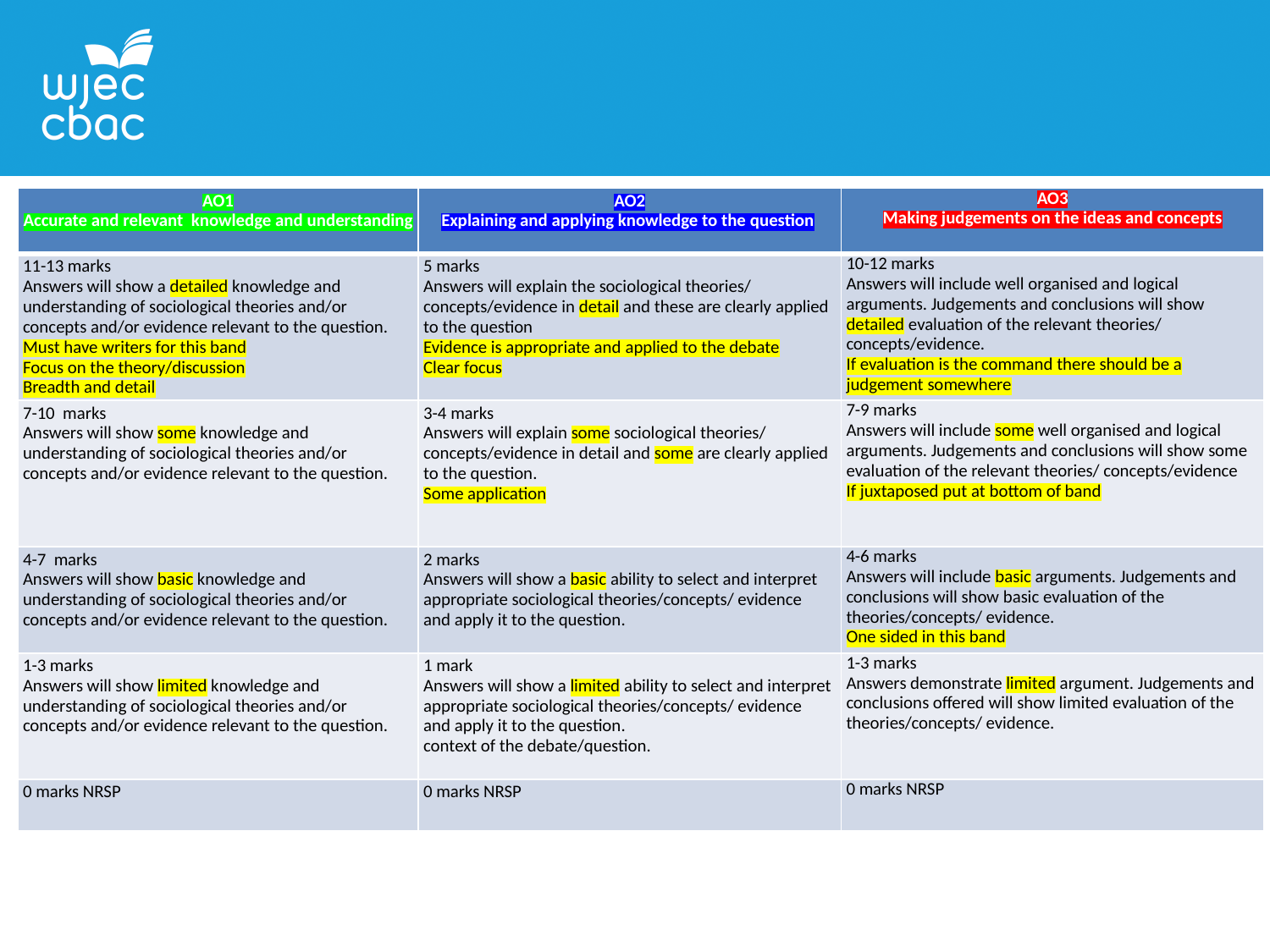

| AO1 Accurate and relevant knowledge and understanding | AO2 Explaining and applying knowledge to the question | AO3 Making judgements on the ideas and concepts |
| --- | --- | --- |
| 11-13 marks Answers will show a detailed knowledge and understanding of sociological theories and/or concepts and/or evidence relevant to the question. Must have writers for this band Focus on the theory/discussion Breadth and detail | 5 marks Answers will explain the sociological theories/ concepts/evidence in detail and these are clearly applied to the question Evidence is appropriate and applied to the debate Clear focus | 10-12 marks Answers will include well organised and logical arguments. Judgements and conclusions will show detailed evaluation of the relevant theories/ concepts/evidence. If evaluation is the command there should be a judgement somewhere |
| 7-10 marks Answers will show some knowledge and understanding of sociological theories and/or concepts and/or evidence relevant to the question. | 3-4 marks Answers will explain some sociological theories/ concepts/evidence in detail and some are clearly applied to the question. Some application | 7-9 marks Answers will include some well organised and logical arguments. Judgements and conclusions will show some evaluation of the relevant theories/ concepts/evidence If juxtaposed put at bottom of band |
| 4-7 marks Answers will show basic knowledge and understanding of sociological theories and/or concepts and/or evidence relevant to the question. | 2 marks Answers will show a basic ability to select and interpret appropriate sociological theories/concepts/ evidence and apply it to the question. | 4-6 marks Answers will include basic arguments. Judgements and conclusions will show basic evaluation of the theories/concepts/ evidence. One sided in this band |
| 1-3 marks Answers will show limited knowledge and understanding of sociological theories and/or concepts and/or evidence relevant to the question. | 1 mark Answers will show a limited ability to select and interpret appropriate sociological theories/concepts/ evidence and apply it to the question. context of the debate/question. | 1-3 marks Answers demonstrate limited argument. Judgements and conclusions offered will show limited evaluation of the theories/concepts/ evidence. |
| 0 marks NRSP | 0 marks NRSP | 0 marks NRSP |